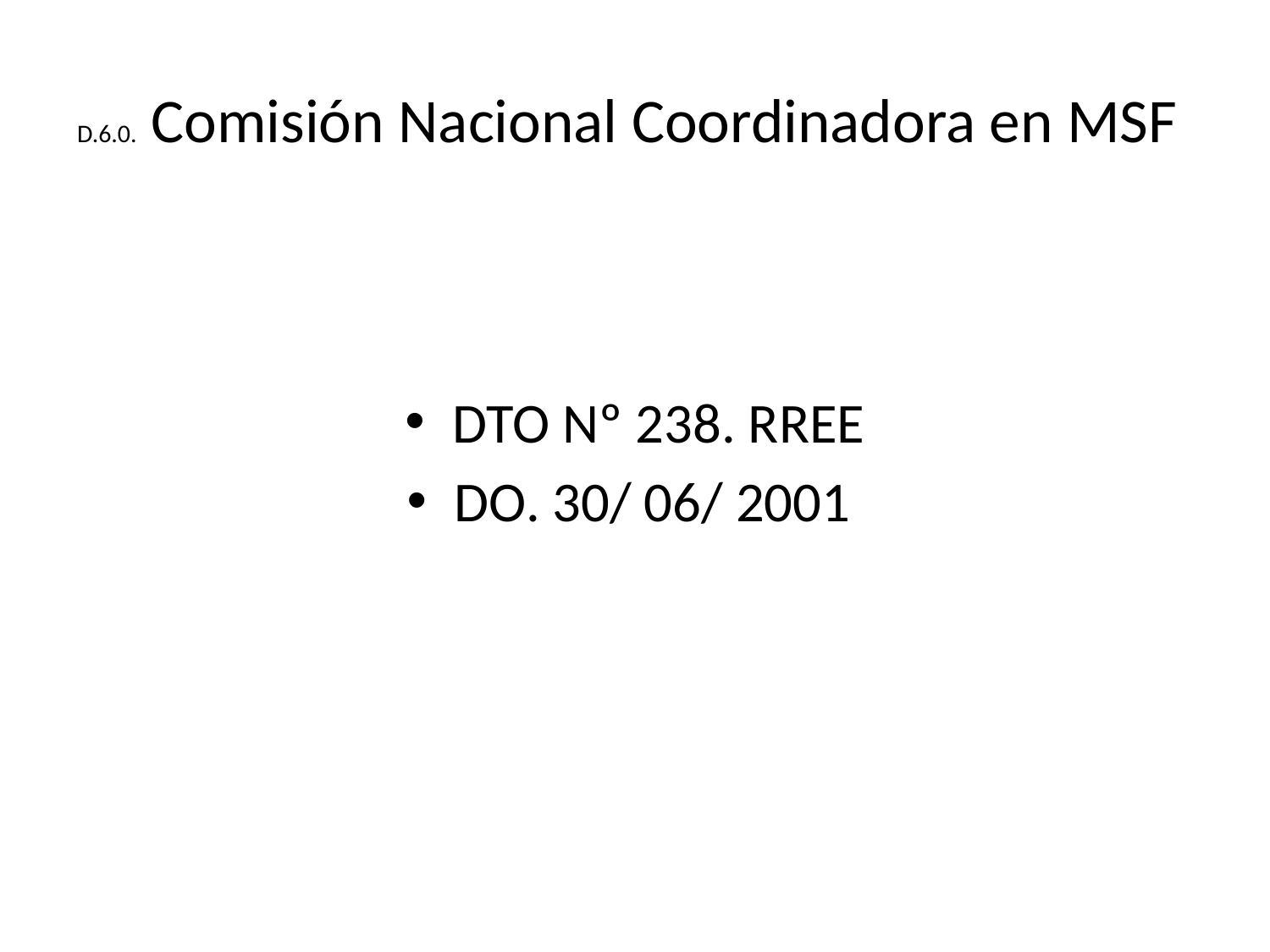

# D.6.0. Comisión Nacional Coordinadora en MSF

DTO Nº 238. RREE
DO. 30/ 06/ 2001